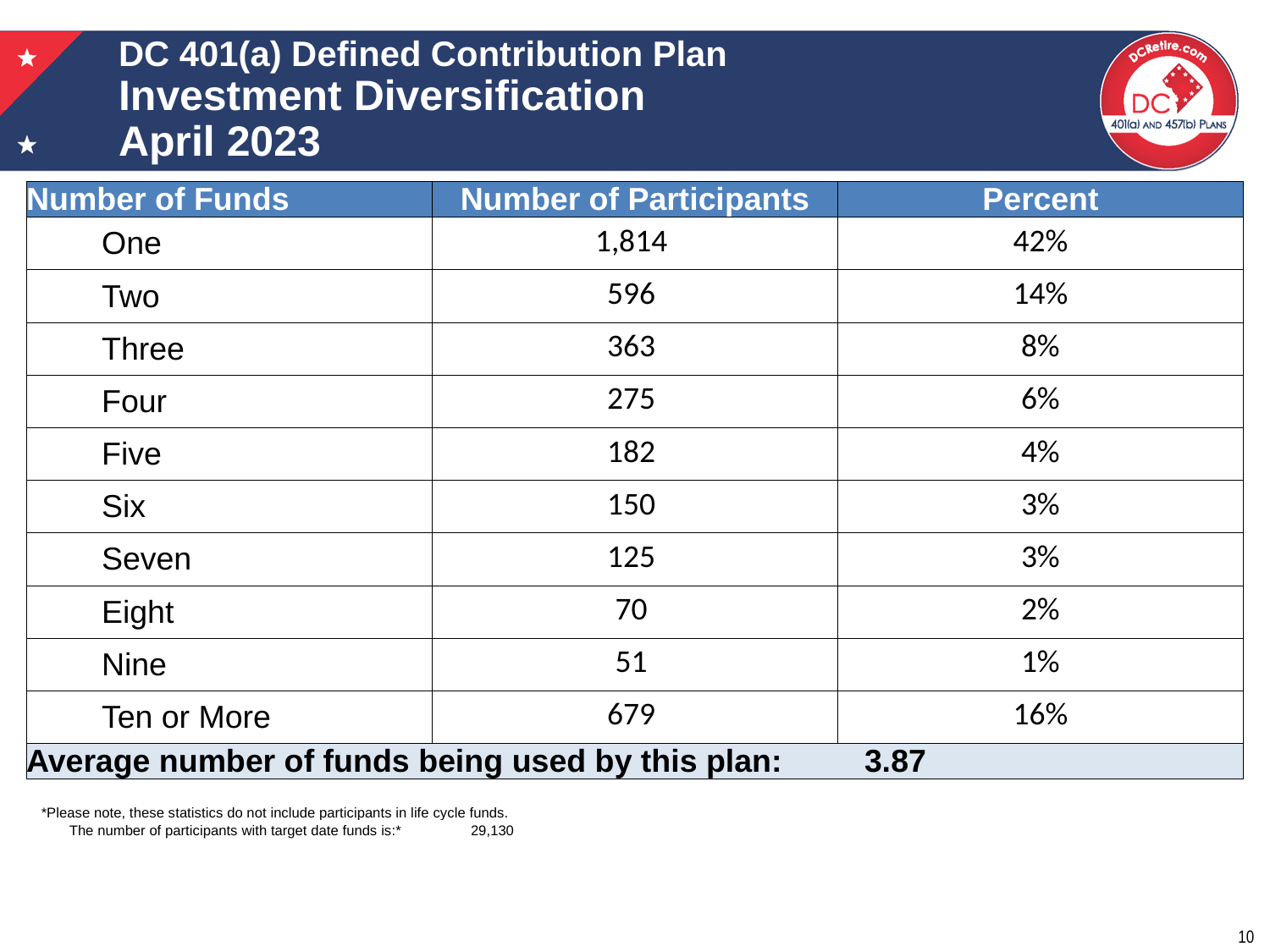

# DC 401(a) Defined Contribution Plan Investment Diversification April 2023
| Number of Funds | Number of Participants | Percent |
| --- | --- | --- |
| One | 1,814 | 42% |
| Two | 596 | 14% |
| Three | 363 | 8% |
| Four | 275 | 6% |
| Five | 182 | 4% |
| Six | 150 | 3% |
| Seven | 125 | 3% |
| Eight | 70 | 2% |
| Nine | 51 | 1% |
| Ten or More | 679 | 16% |
| Average number of funds being used by this plan: |  | 3.87 |
| \*Please note, these statistics do not include participants in life cycle funds. |  |
| --- | --- |
| The number of participants with target date funds is:\* | 29,130 |